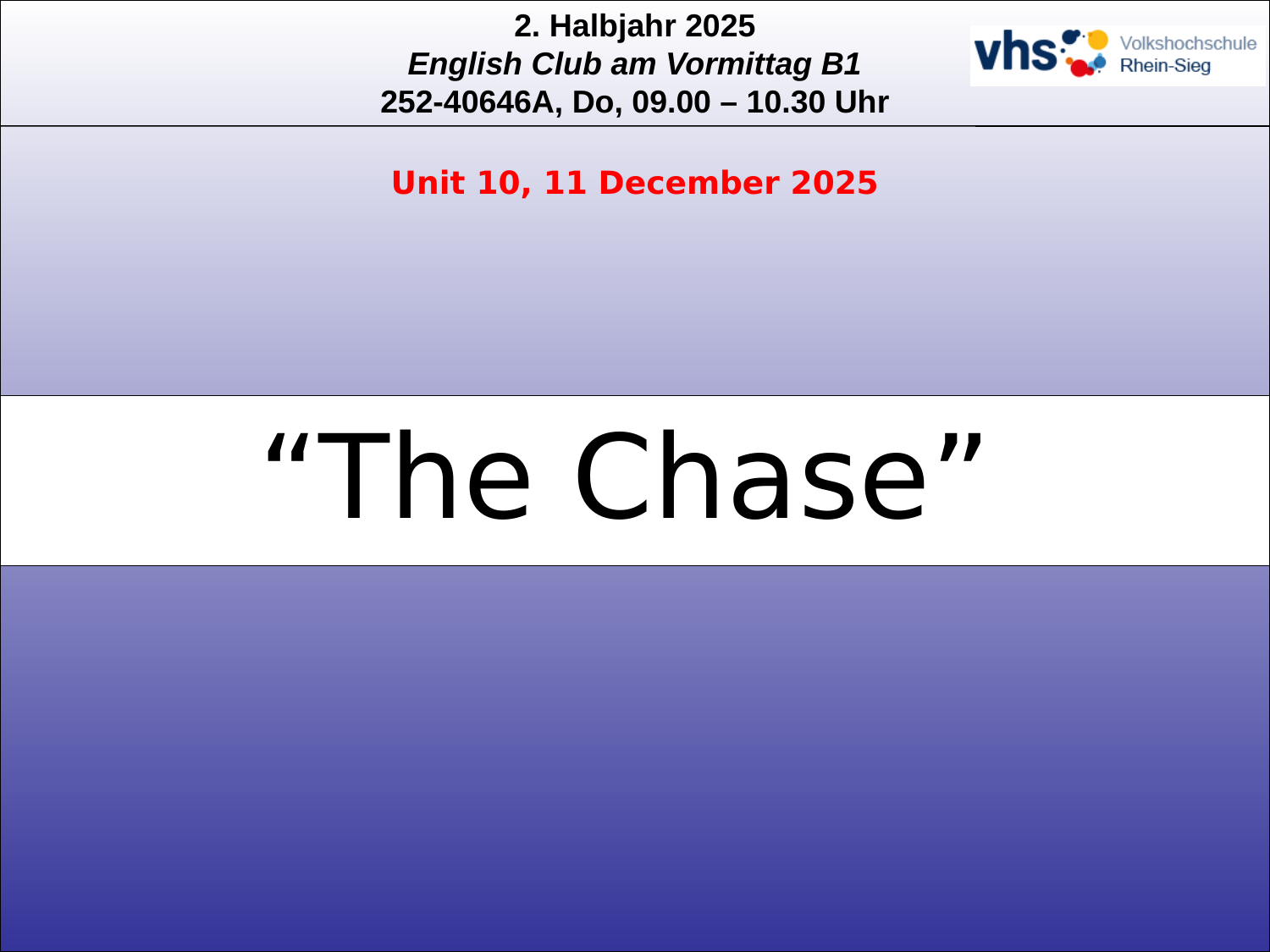

Unit 10, 11 December 2025
# “The Chase”